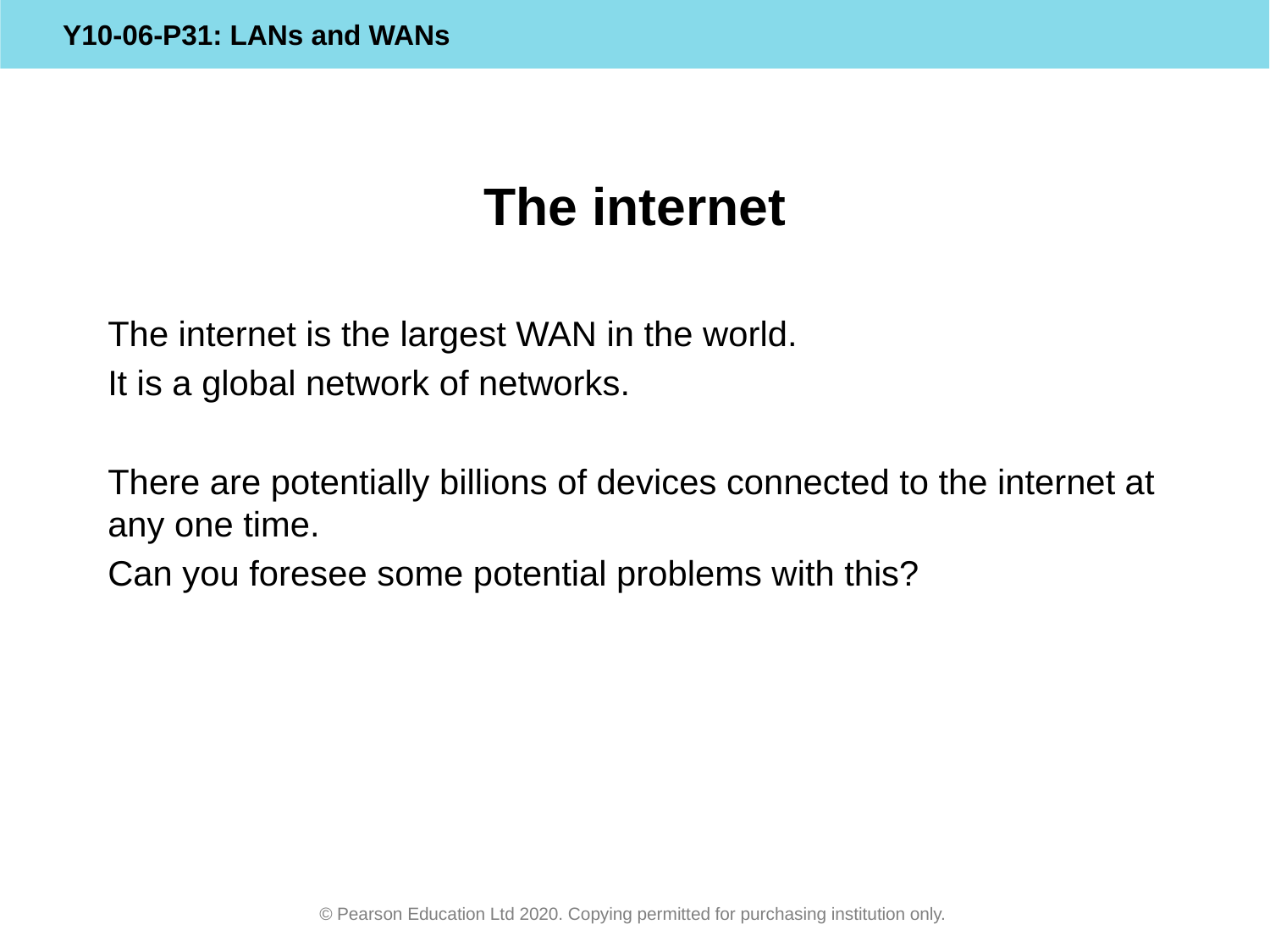

# The internet
The internet is the largest WAN in the world.
It is a global network of networks.

There are potentially billions of devices connected to the internet at any one time.
Can you foresee some potential problems with this?
© Pearson Education Ltd 2020. Copying permitted for purchasing institution only.